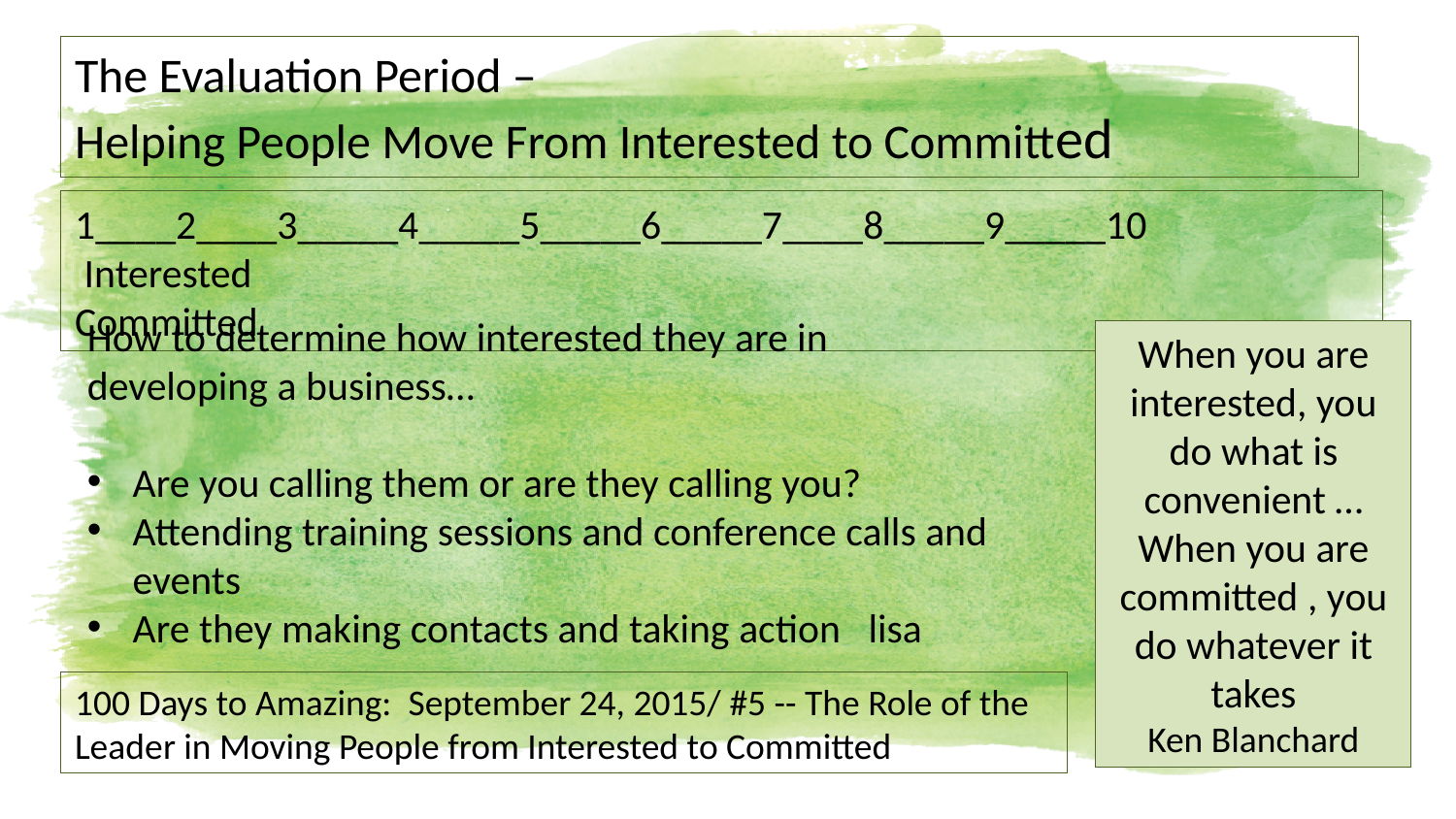

The Evaluation Period –
Helping People Move From Interested to Committed
1____2____3_____4_____5_____6_____7____8_____9_____10
 Interested 						                            Committed
How to determine how interested they are in developing a business…

Are you calling them or are they calling you?
Attending training sessions and conference calls and events
Are they making contacts and taking action   lisa

When you are interested, you do what is convenient …
When you are committed , you do whatever it takes
Ken Blanchard
100 Days to Amazing:  September 24, 2015/ #5 -- The Role of the Leader in Moving People from Interested to Committed